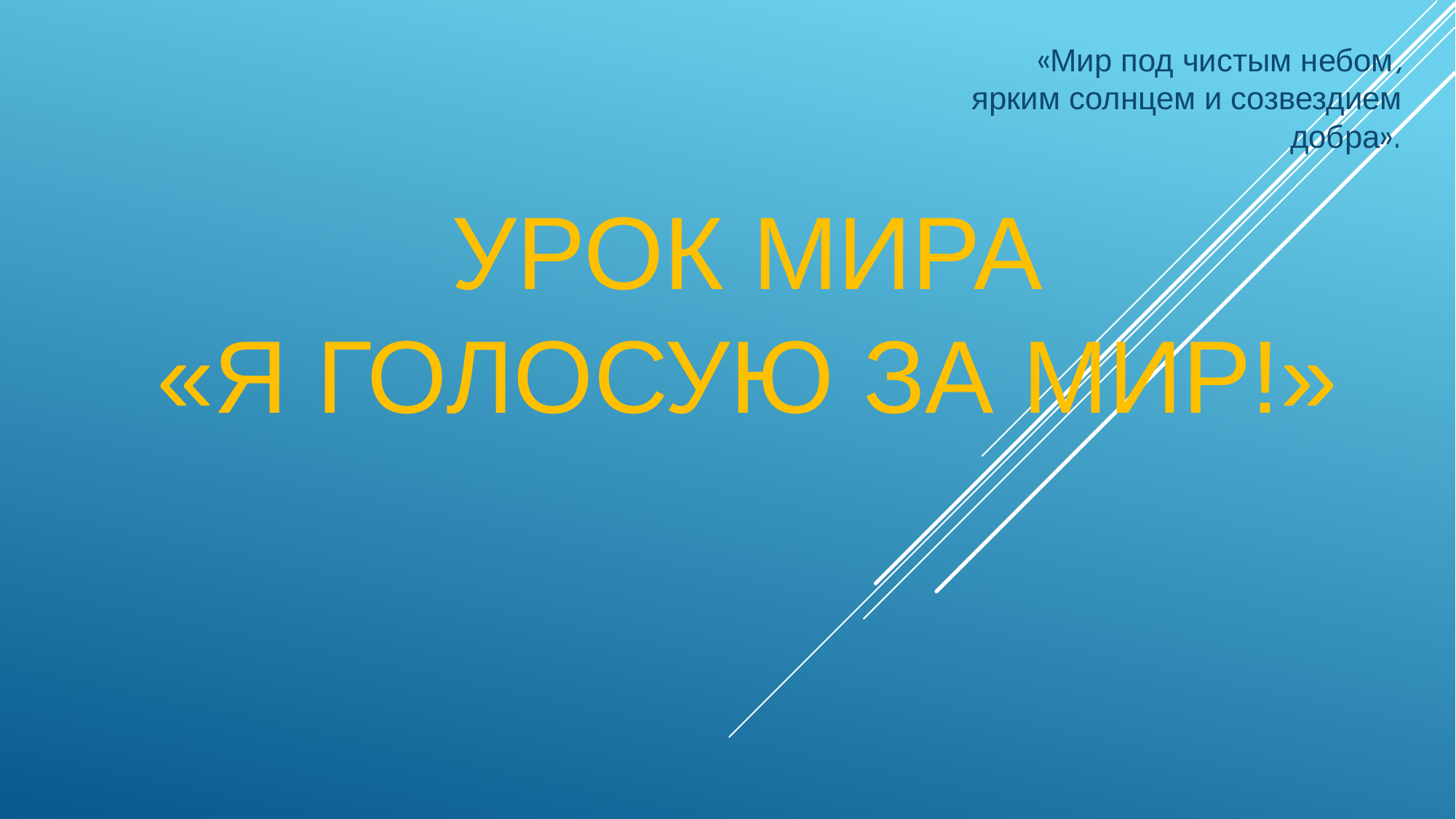

«Мир под чистым небом, ярким солнцем и созвездием добра».

# Урок Мира «Я голосую за мир!»